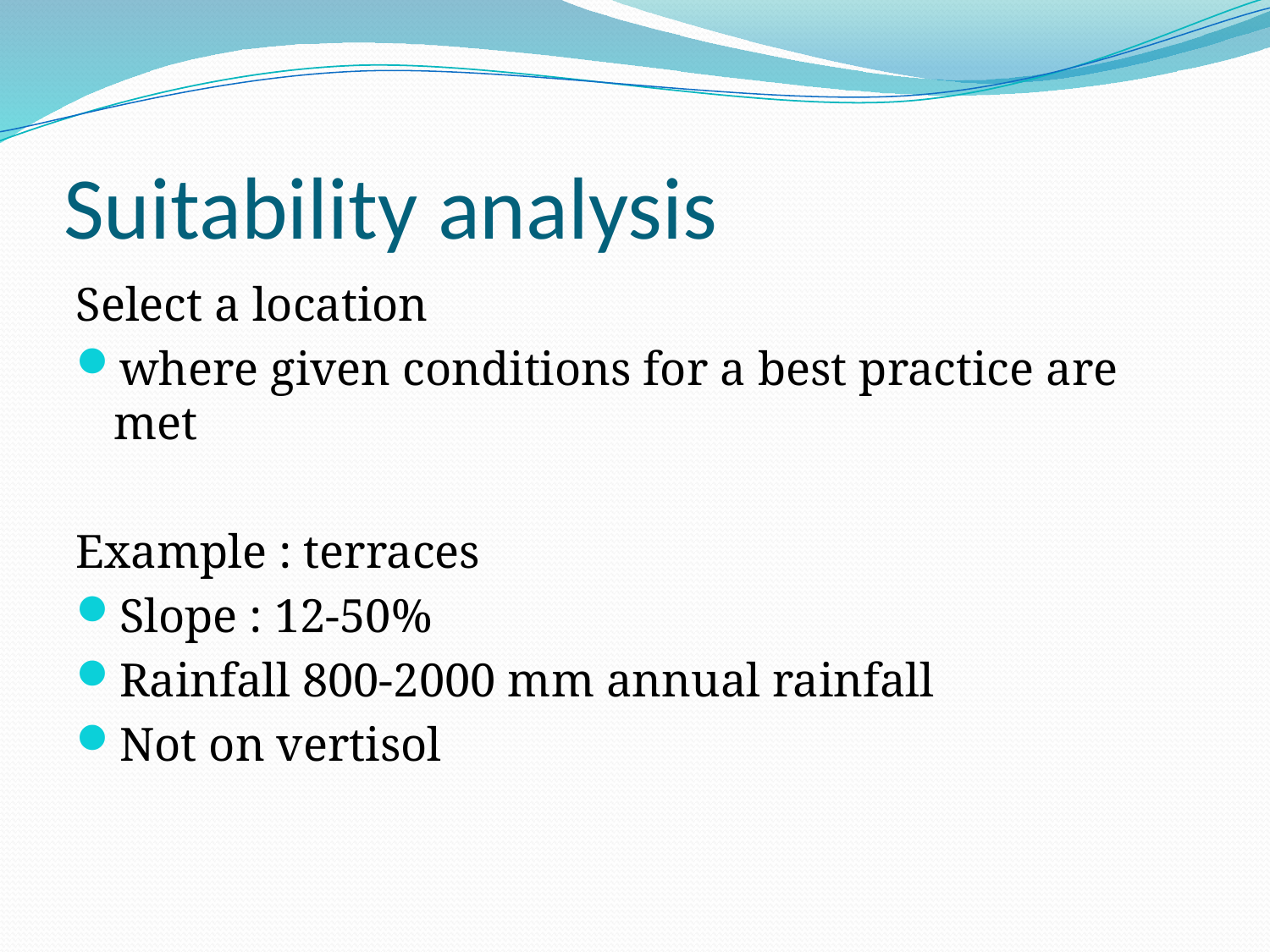

# Suitability analysis
Select a location
where given conditions for a best practice are met

Example : terraces
Slope : 12-50%
Rainfall 800-2000 mm annual rainfall
Not on vertisol